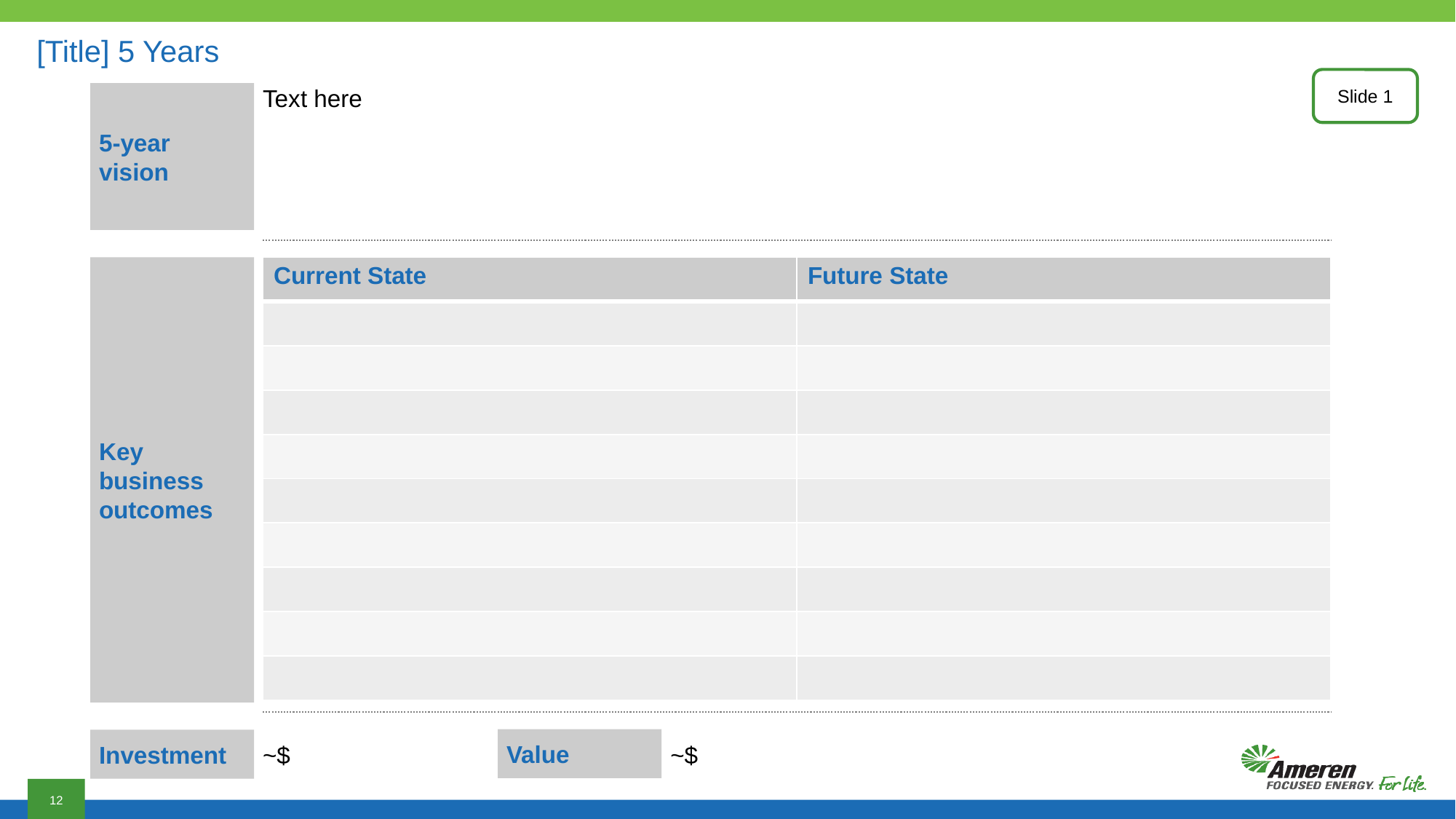

# [Title] 5 Years
Slide 1
Text here
5-year vision
Key business outcomes
| Current State | Future State |
| --- | --- |
|  |  |
|  |  |
|  |  |
|  |  |
|  |  |
|  |  |
|  |  |
|  |  |
|  |  |
Value
Investment
~$
~$